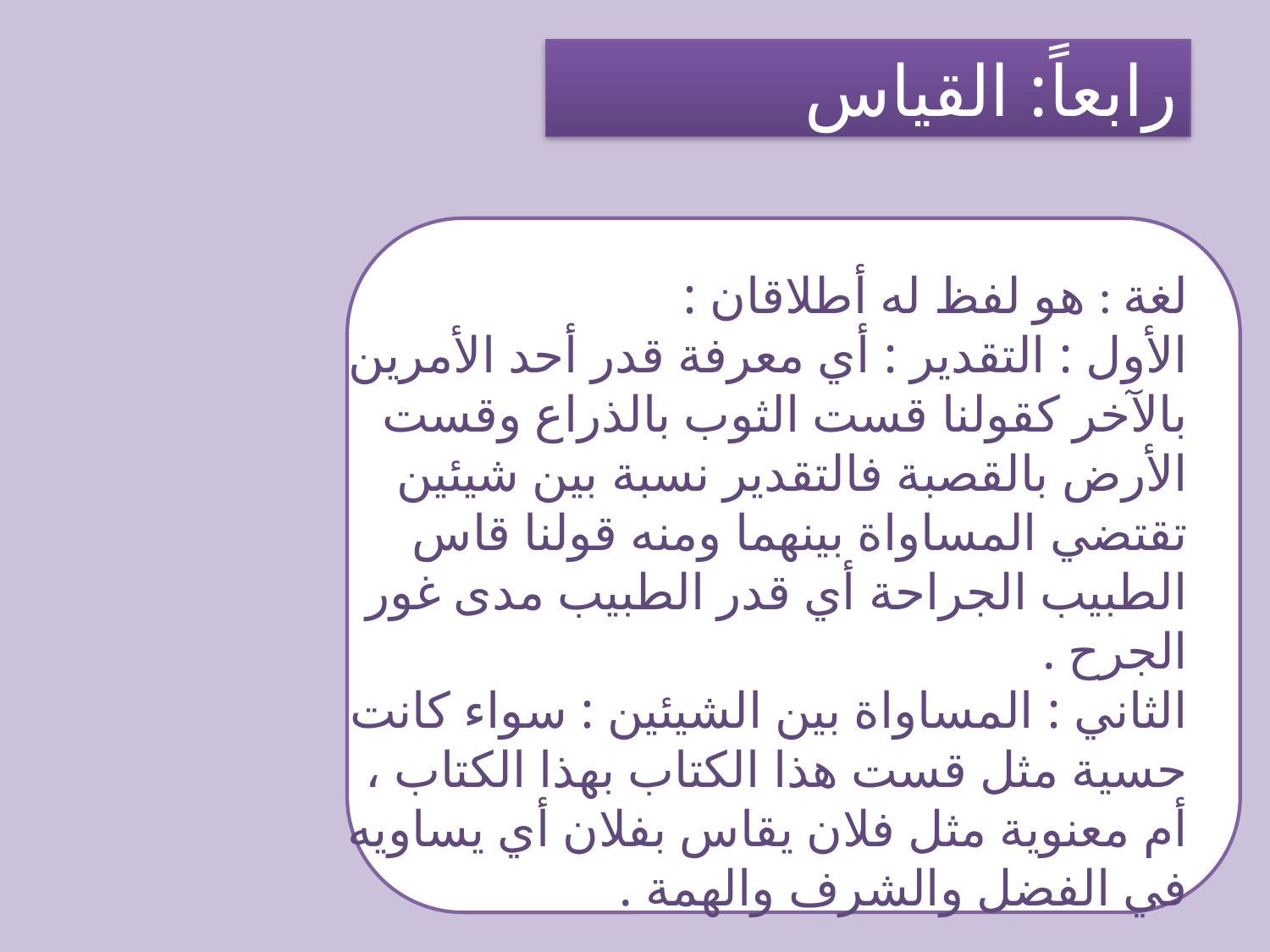

رابعاً: القياس

لغة‎ : ‎هو لفظ له أطلاقان :‏
الأول : التقدير : أي معرفة قدر أحد الأمرين بالآخر كقولنا قست الثوب بالذراع وقست الأرض ‏بالقصبة فالتقدير نسبة بين شيئين تقتضي المساواة بينهما ومنه قولنا قاس الطبيب الجراحة أي قدر الطبيب ‏مدى غور الجرح .‏
الثاني : المساواة بين الشيئين : سواء كانت حسية مثل قست هذا الكتاب بهذا الكتاب ، أم معنوية مثل ‏فلان يقاس بفلان أي يساويه في الفضل والشرف والهمة .‏